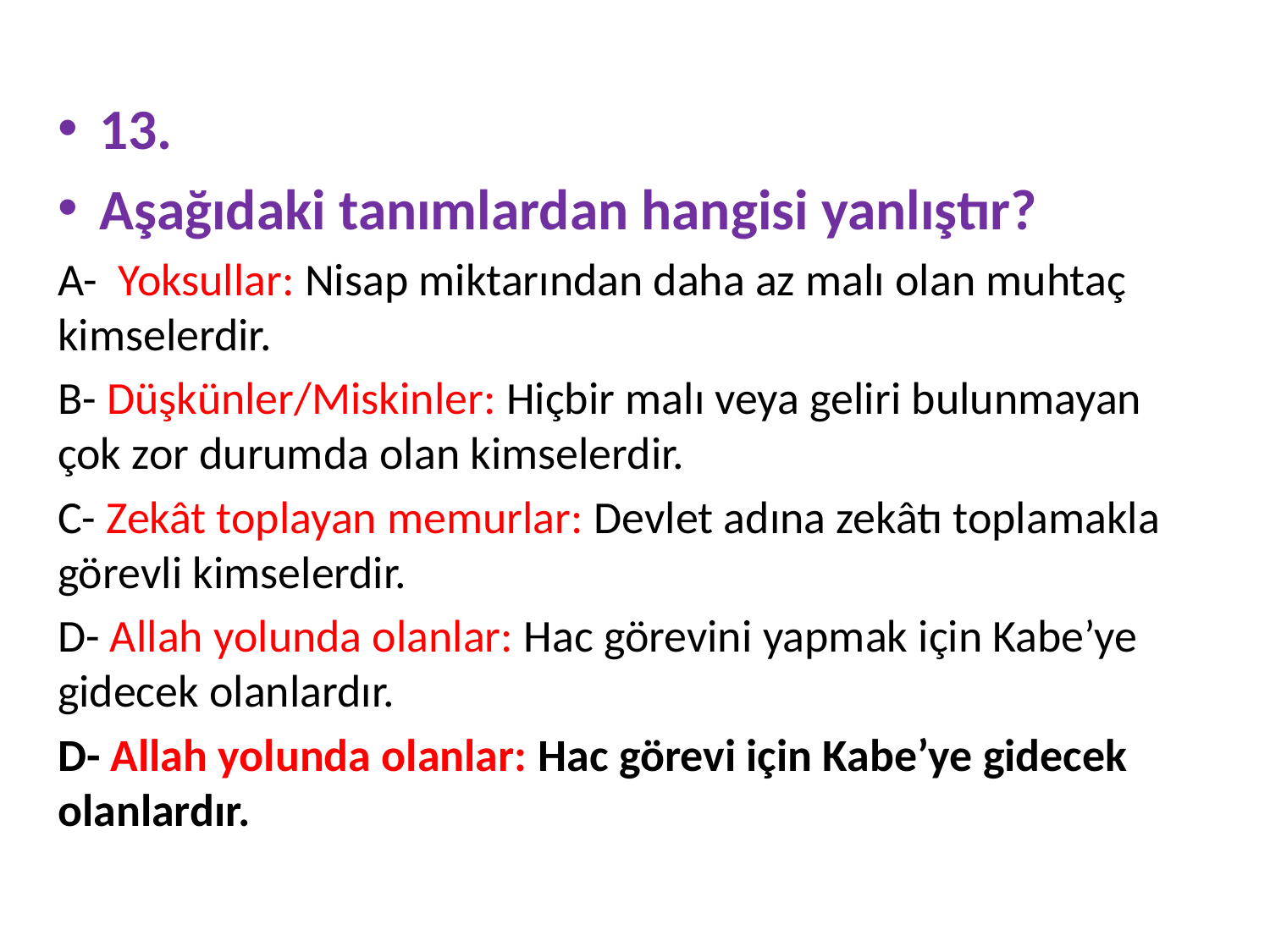

13.
Aşağıdaki tanımlardan hangisi yanlıştır?
A-  Yoksullar: Nisap miktarından daha az malı olan muhtaç kimselerdir.
B- Düşkünler/Miskinler: Hiçbir malı veya geliri bulunmayan çok zor durumda olan kimselerdir.
C- Zekât toplayan memurlar: Devlet adına zekâtı toplamakla görevli kimselerdir.
D- Allah yolunda olanlar: Hac görevini yapmak için Kabe’ye gidecek olanlardır.
D- Allah yolunda olanlar: Hac görevi için Kabe’ye gidecek olanlardır.